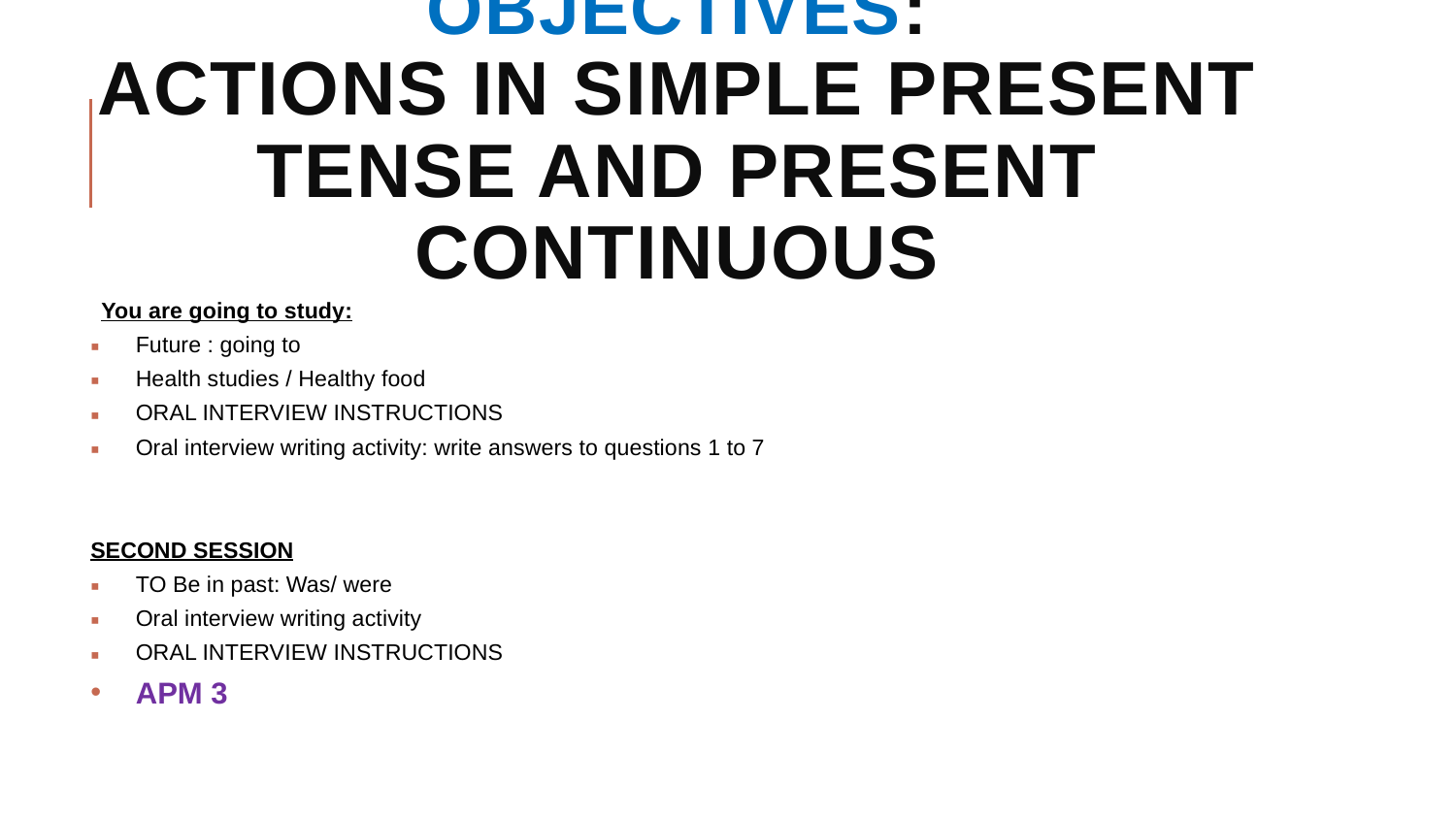

# OBJECTIVES: Actions in simple present tense and Present continuous
You are going to study:
Future : going to
Health studies / Healthy food
ORAL INTERVIEW INSTRUCTIONS
Oral interview writing activity: write answers to questions 1 to 7

SECOND SESSION
TO Be in past: Was/ were
Oral interview writing activity
ORAL INTERVIEW INSTRUCTIONS
APM 3